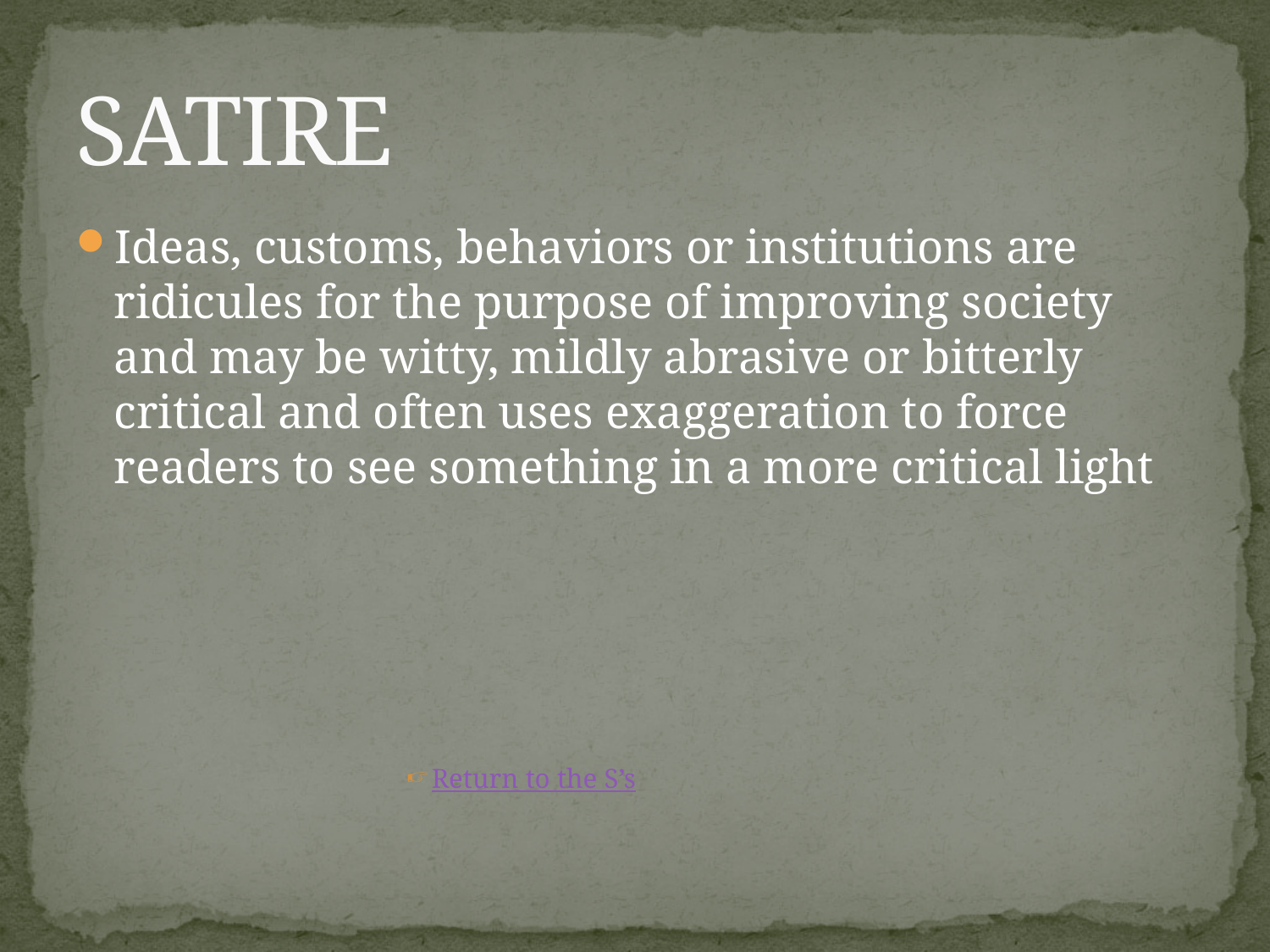

# SATIRE
Ideas, customs, behaviors or institutions are ridicules for the purpose of improving society and may be witty, mildly abrasive or bitterly critical and often uses exaggeration to force readers to see something in a more critical light

Return to the S’s